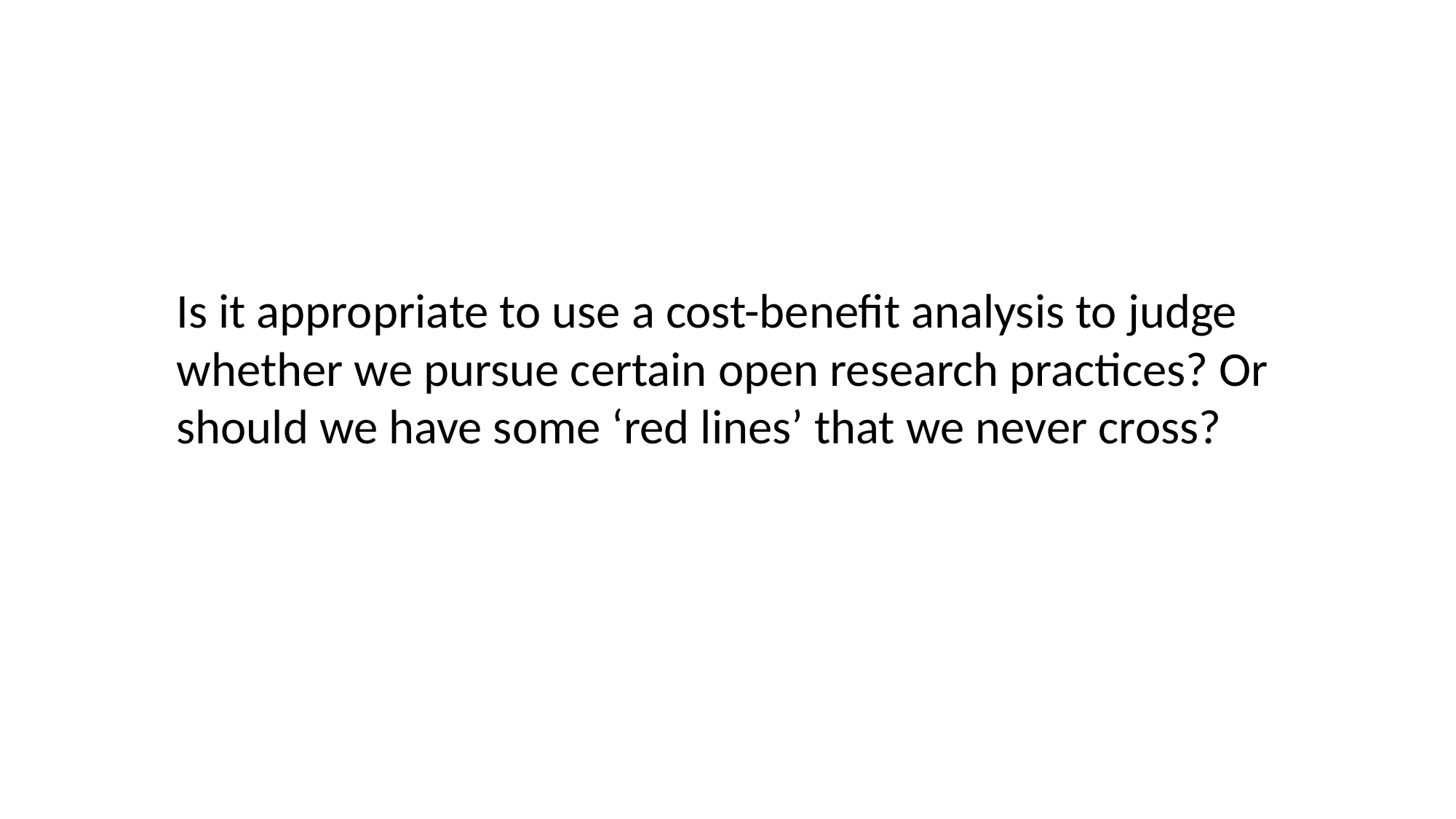

Is it appropriate to use a cost-benefit analysis to judge whether we pursue certain open research practices? Or should we have some ‘red lines’ that we never cross?